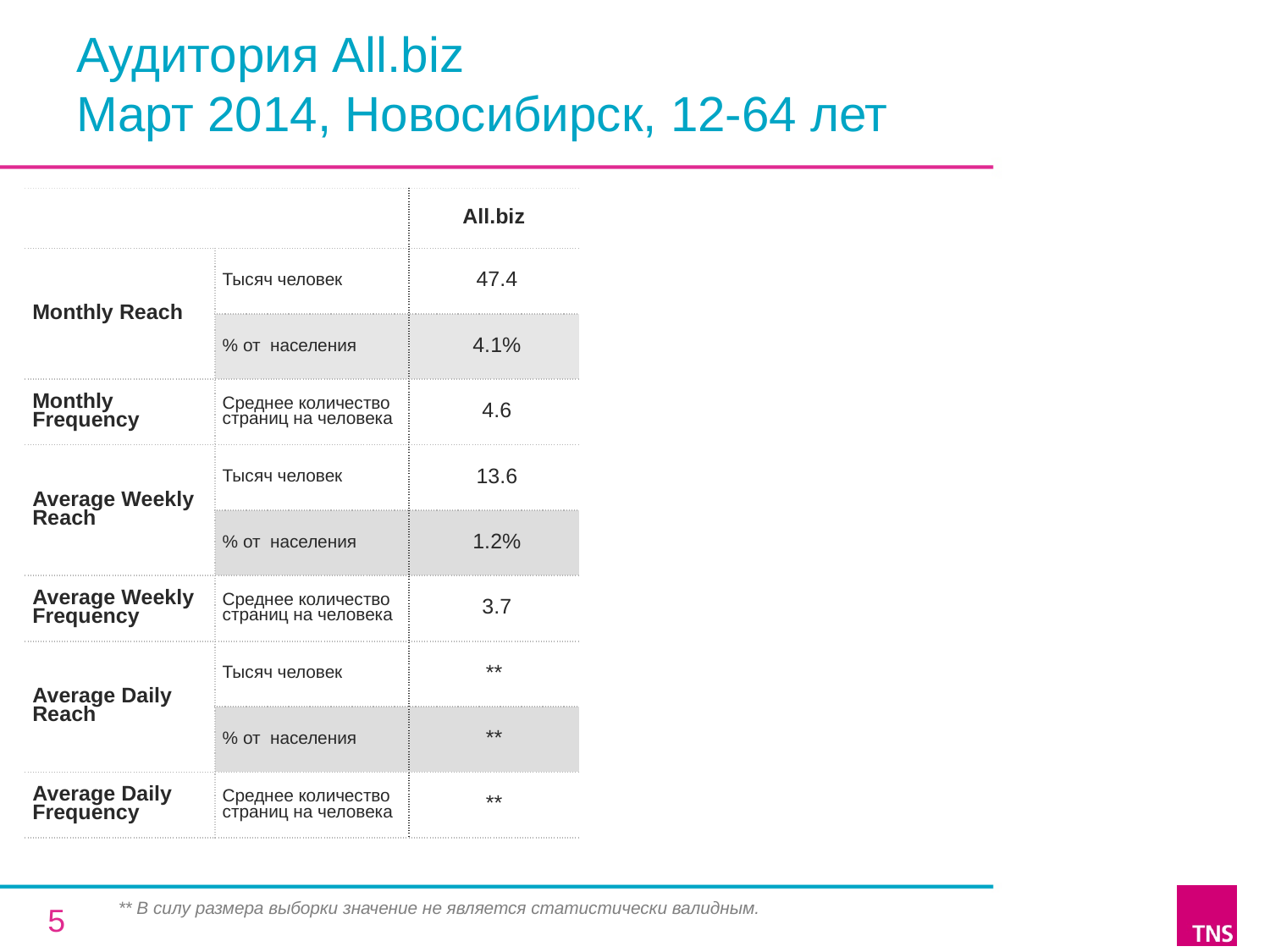

# Аудитория All.biz Март 2014, Новосибирск, 12-64 лет
|  |  | All.biz |
| --- | --- | --- |
| Monthly Reach | Тысяч человек | 47.4 |
|  | % от населения | 4.1% |
| Monthly Frequency | Среднее количество страниц на человека | 4.6 |
| Average Weekly Reach | Тысяч человек | 13.6 |
|  | % от населения | 1.2% |
| Average Weekly Frequency | Среднее количество страниц на человека | 3.7 |
| Average Daily Reach | Тысяч человек | \*\* |
|  | % от населения | \*\* |
| Average Daily Frequency | Среднее количество страниц на человека | \*\* |
** В силу размера выборки значение не является статистически валидным.
5